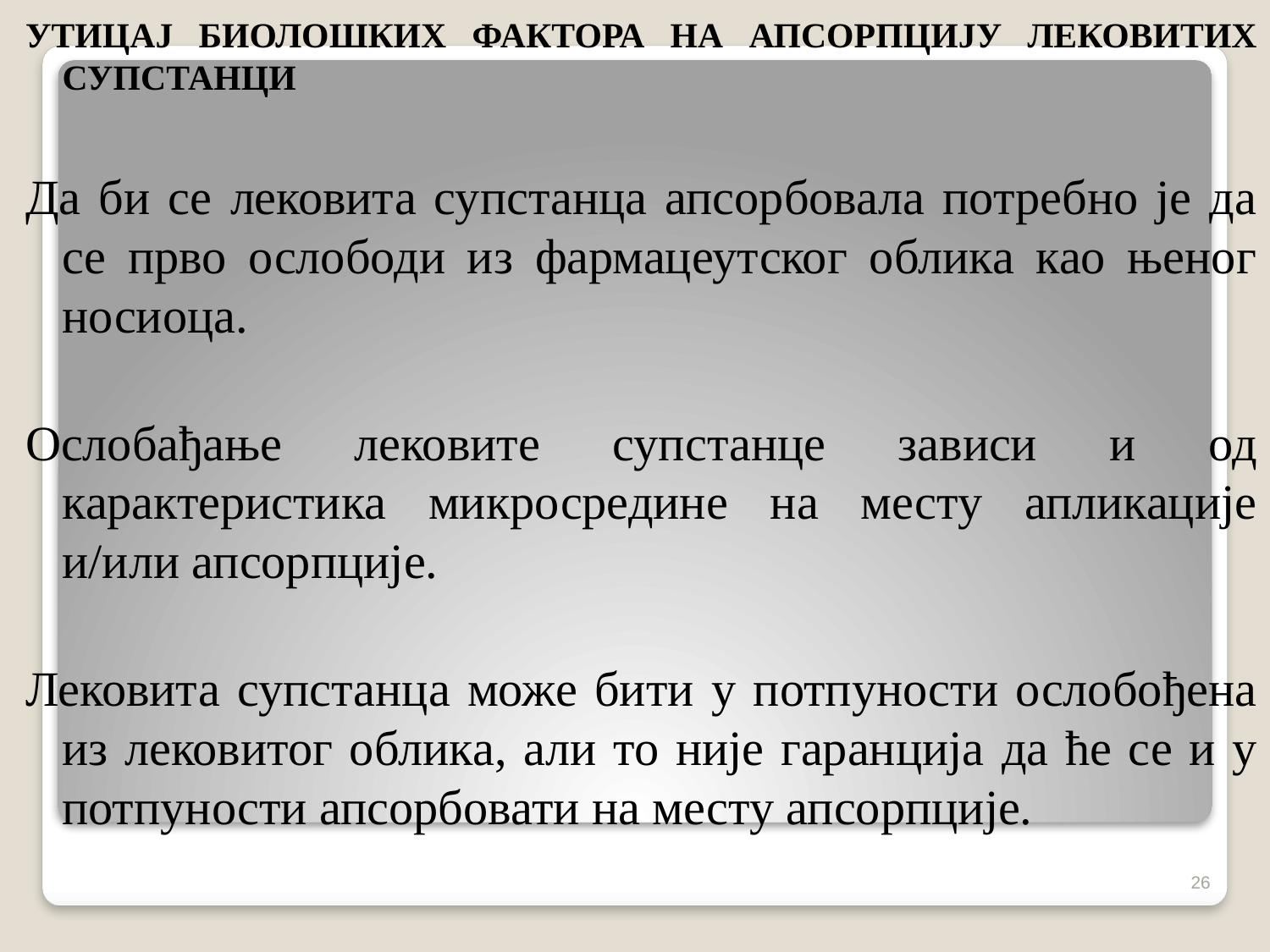

УТИЦАЈ БИОЛОШКИХ ФАКТОРА НА АПСОРПЦИЈУ ЛЕКОВИТИХ СУПСТАНЦИ

Да би се лековита супстанца апсорбовала потребно је да се прво ослободи из фармацеутског облика као њеног носиоца.

Ослобађање лековитe супстанцe зависи и од карактеристика микросредине на месту апликације и/или апсорпције.

Лековита супстанца може бити у потпуности ослобођена из лековитог облика, али то није гаранција да ће се и у потпуности апсорбовати на месту апсорпције.

26